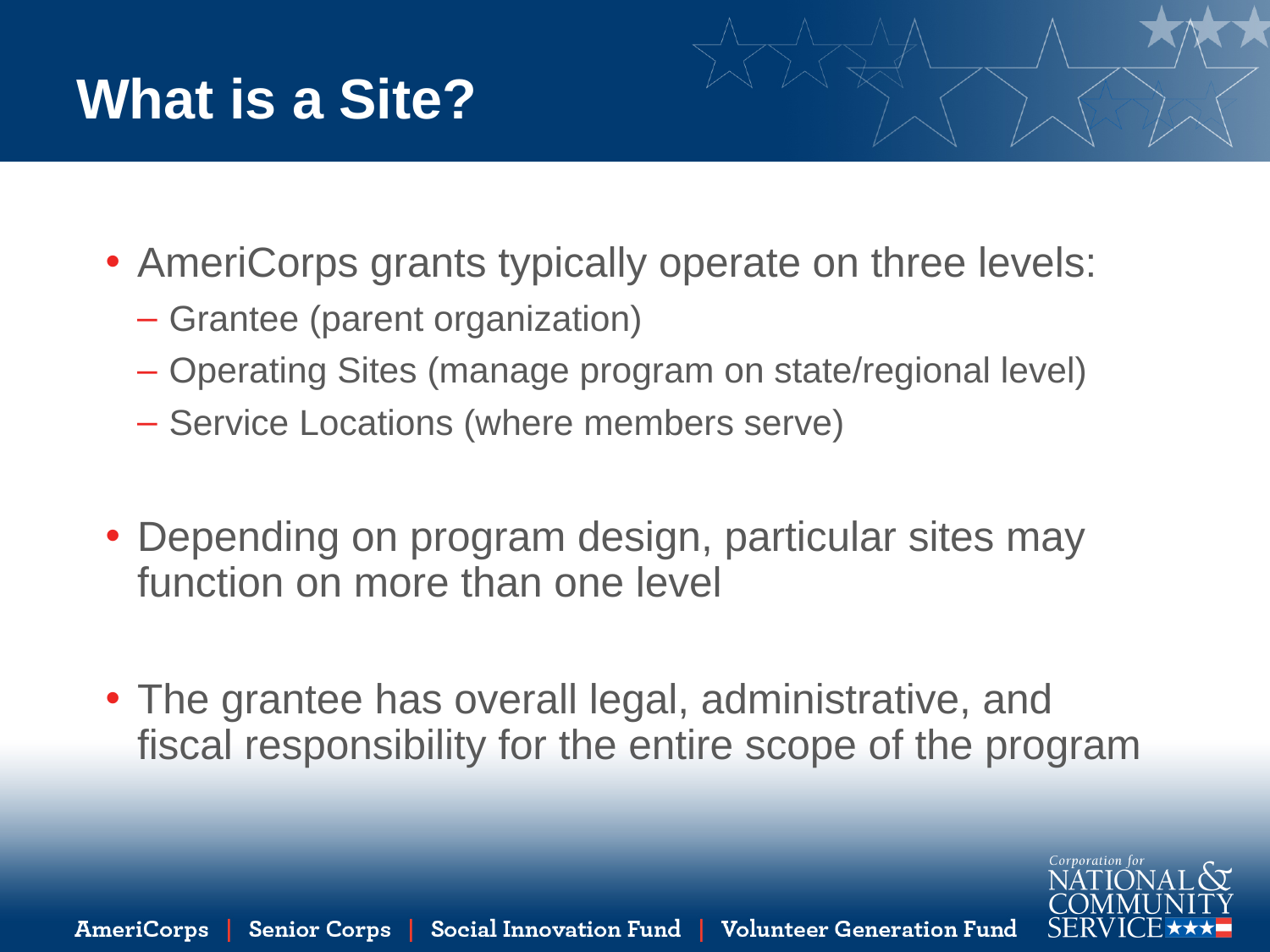

# What is a Site?

AmeriCorps grants typically operate on three levels:
Grantee (parent organization)
Operating Sites (manage program on state/regional level)
Service Locations (where members serve)

Depending on program design, particular sites may function on more than one level

The grantee has overall legal, administrative, and fiscal responsibility for the entire scope of the program